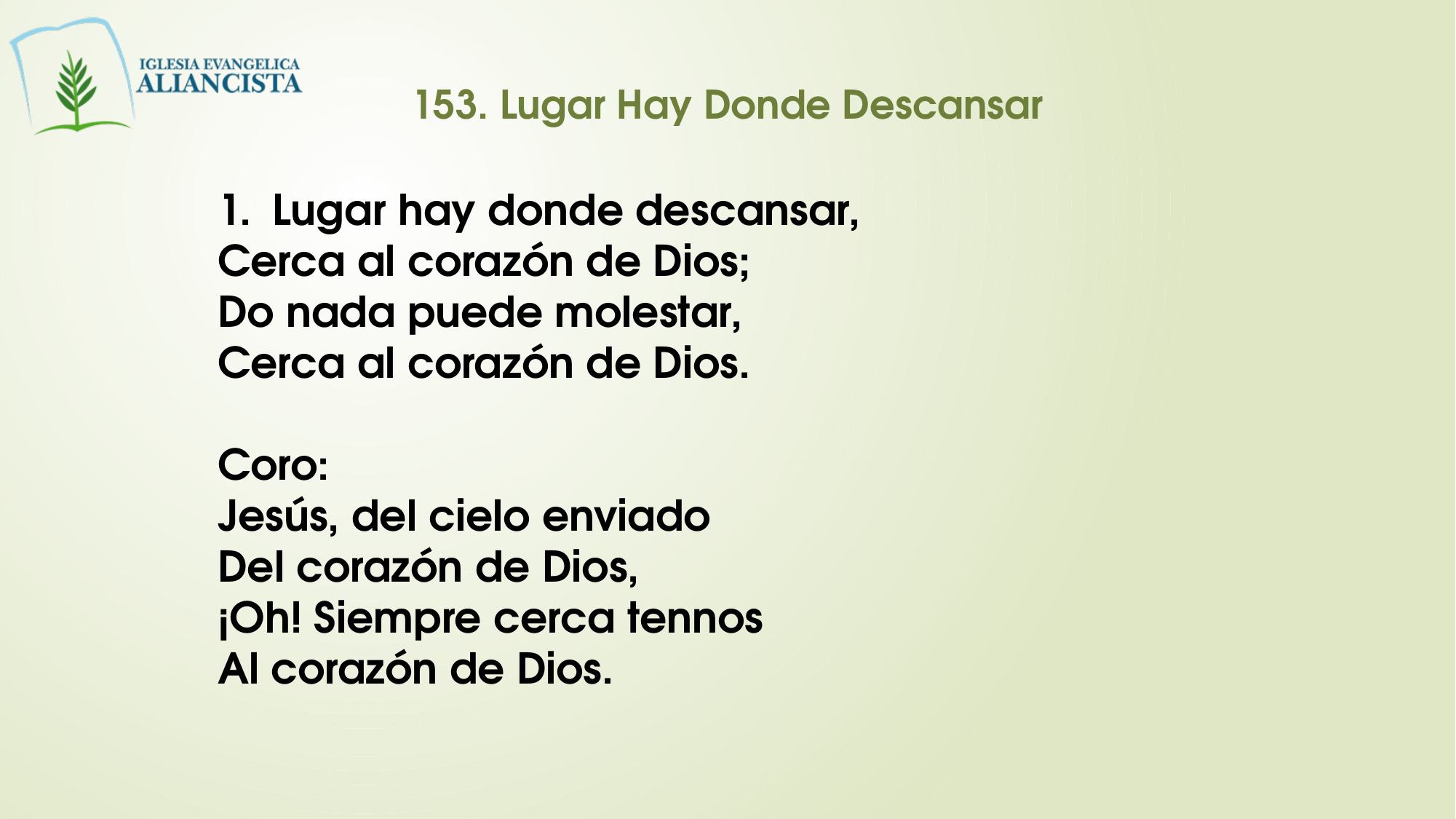

153. Lugar Hay Donde Descansar
Lugar hay donde descansar,
Cerca al corazón de Dios;
Do nada puede molestar,
Cerca al corazón de Dios.

Coro:
Jesús, del cielo enviado
Del corazón de Dios,
¡Oh! Siempre cerca tennos
Al corazón de Dios.